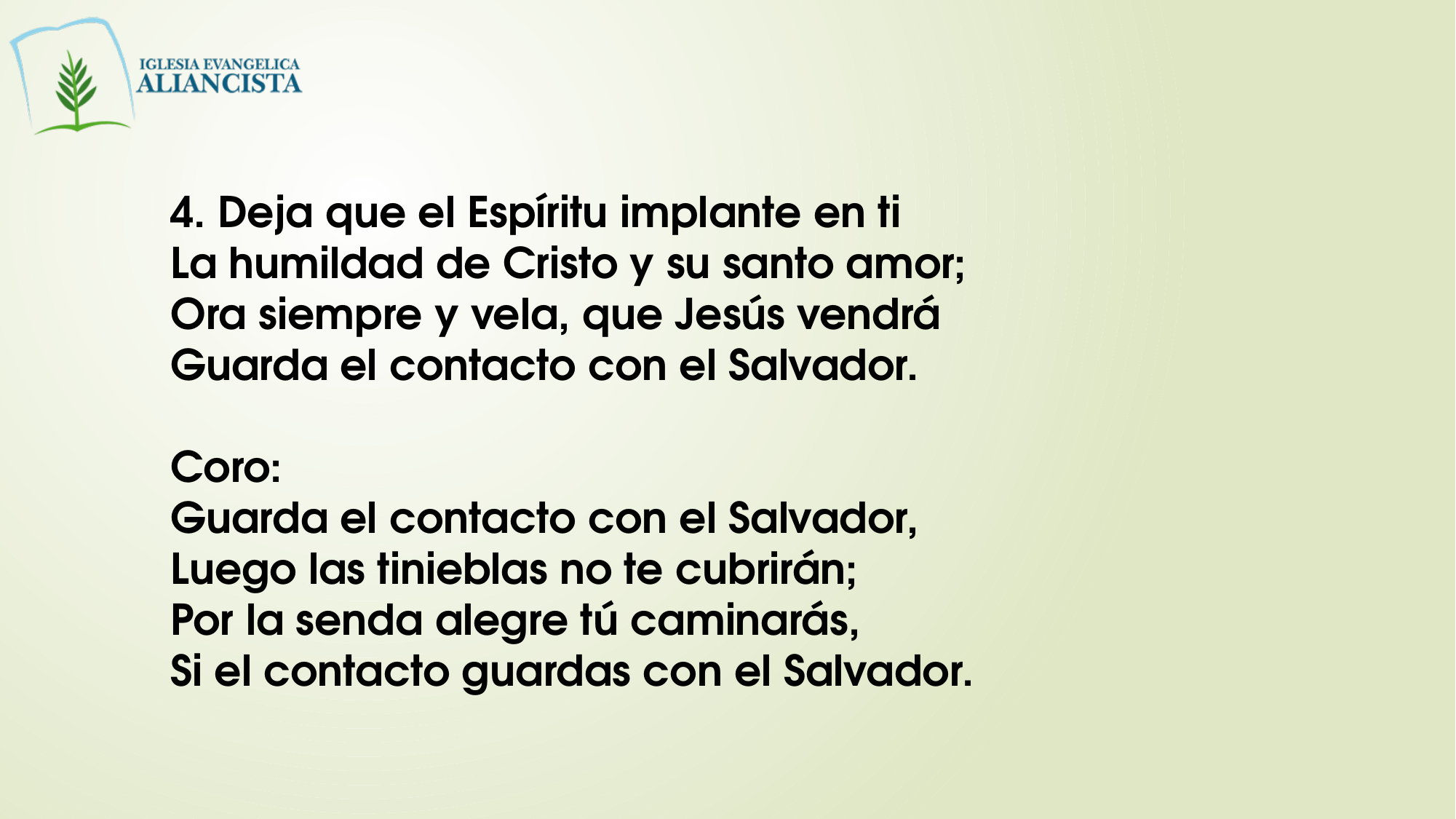

4. Deja que el Espíritu implante en ti
La humildad de Cristo y su santo amor;
Ora siempre y vela, que Jesús vendrá
Guarda el contacto con el Salvador.

Coro:
Guarda el contacto con el Salvador,
Luego las tinieblas no te cubrirán;
Por la senda alegre tú caminarás,
Si el contacto guardas con el Salvador.